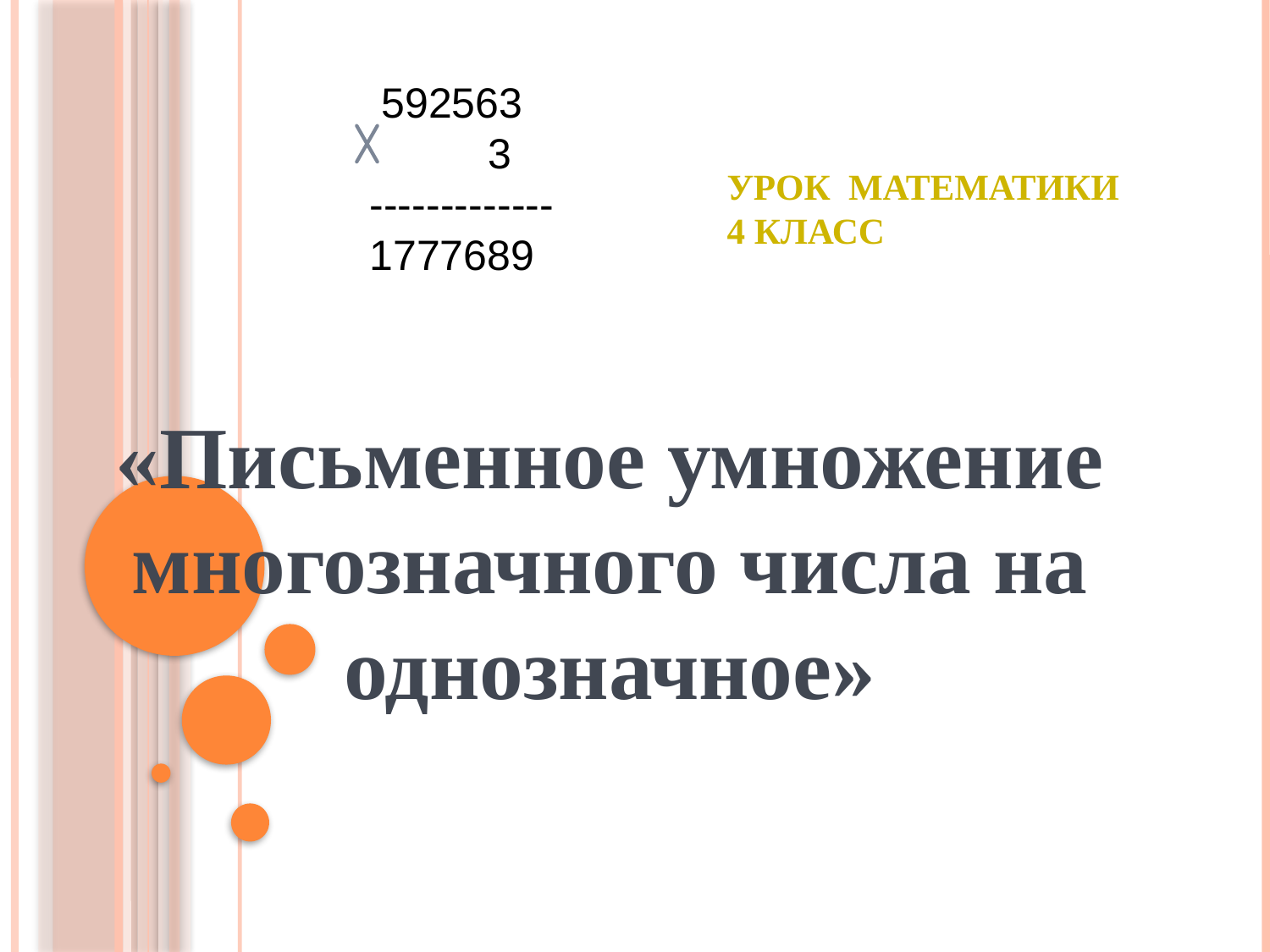

592563
          3
-------------1777689

# Урок  математики 4 класс

«Письменное умножение многозначного числа на однозначное»